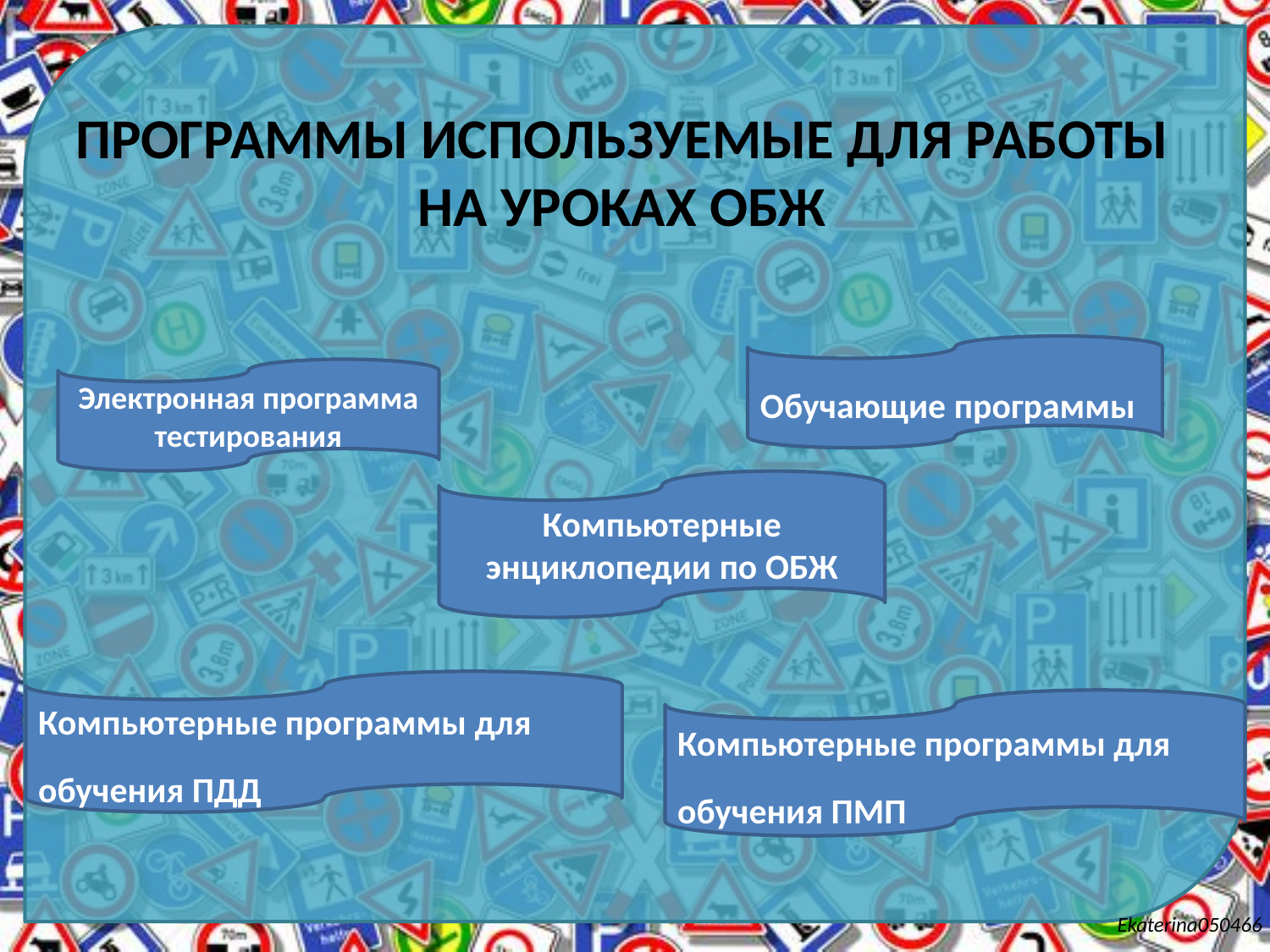

программы используемые для работы на уроках ОБЖ
Обучающие программы
Электронная программа тестирования
Компьютерные энциклопедии по ОБЖ
Компьютерные программы для обучения ПДД
Компьютерные программы для обучения ПМП